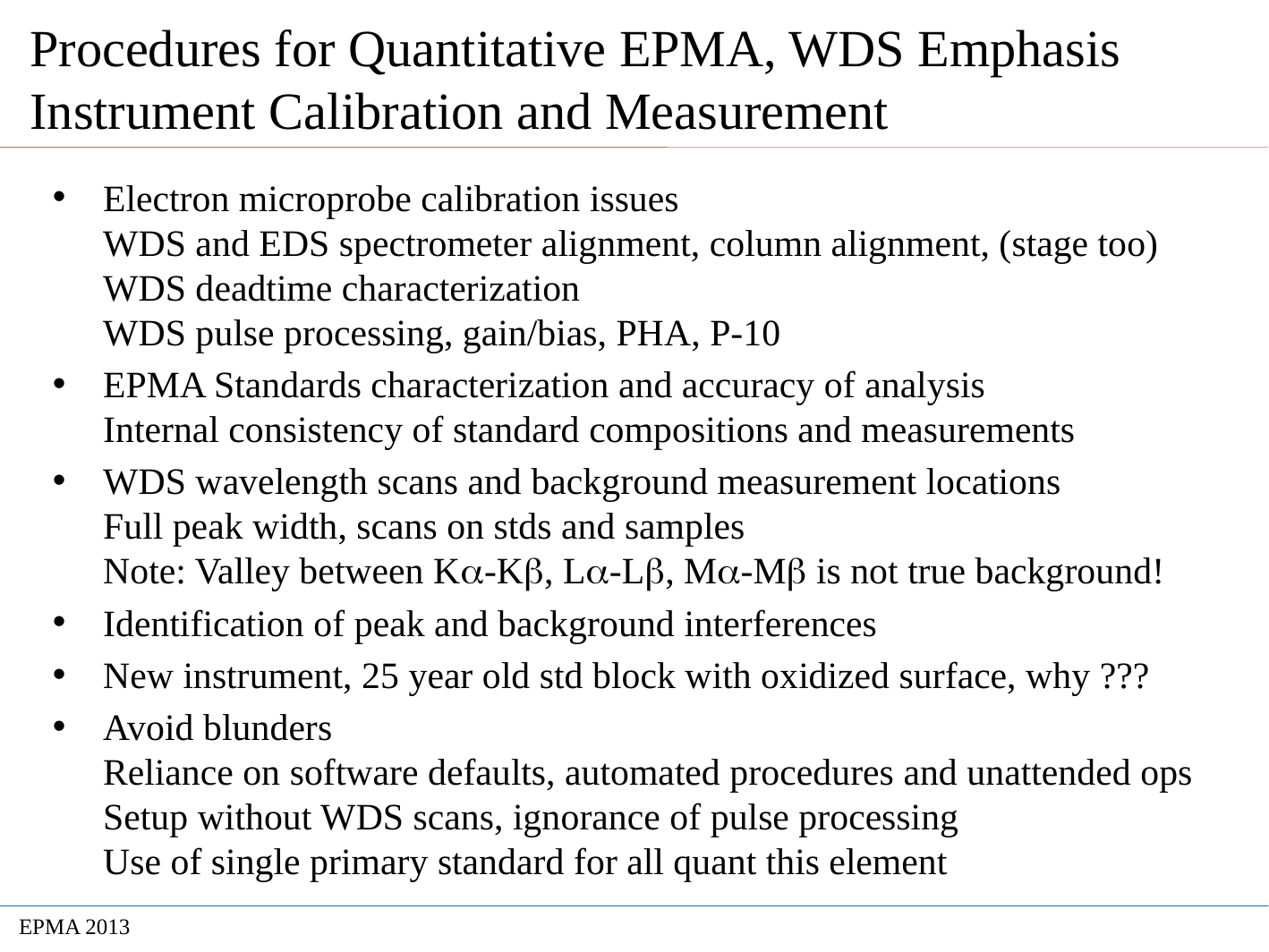

# Procedures for Quantitative EPMA, WDS Emphasis Instrument Calibration and Measurement
Electron microprobe calibration issues
WDS and EDS spectrometer alignment, column alignment, (stage too)
WDS deadtime characterization
WDS pulse processing, gain/bias, PHA, P-10
EPMA Standards characterization and accuracy of analysis
Internal consistency of standard compositions and measurements
WDS wavelength scans and background measurement locations
Full peak width, scans on stds and samples
Note: Valley between Kα-Kβ, Lα-Lβ, Mα-Mβ is not true background!
Identification of peak and background interferences
New instrument, 25 year old std block with oxidized surface, why ???
Avoid blunders
Reliance on software defaults, automated procedures and unattended ops
Setup without WDS scans, ignorance of pulse processing
Use of single primary standard for all quant this element

EPMA 2013